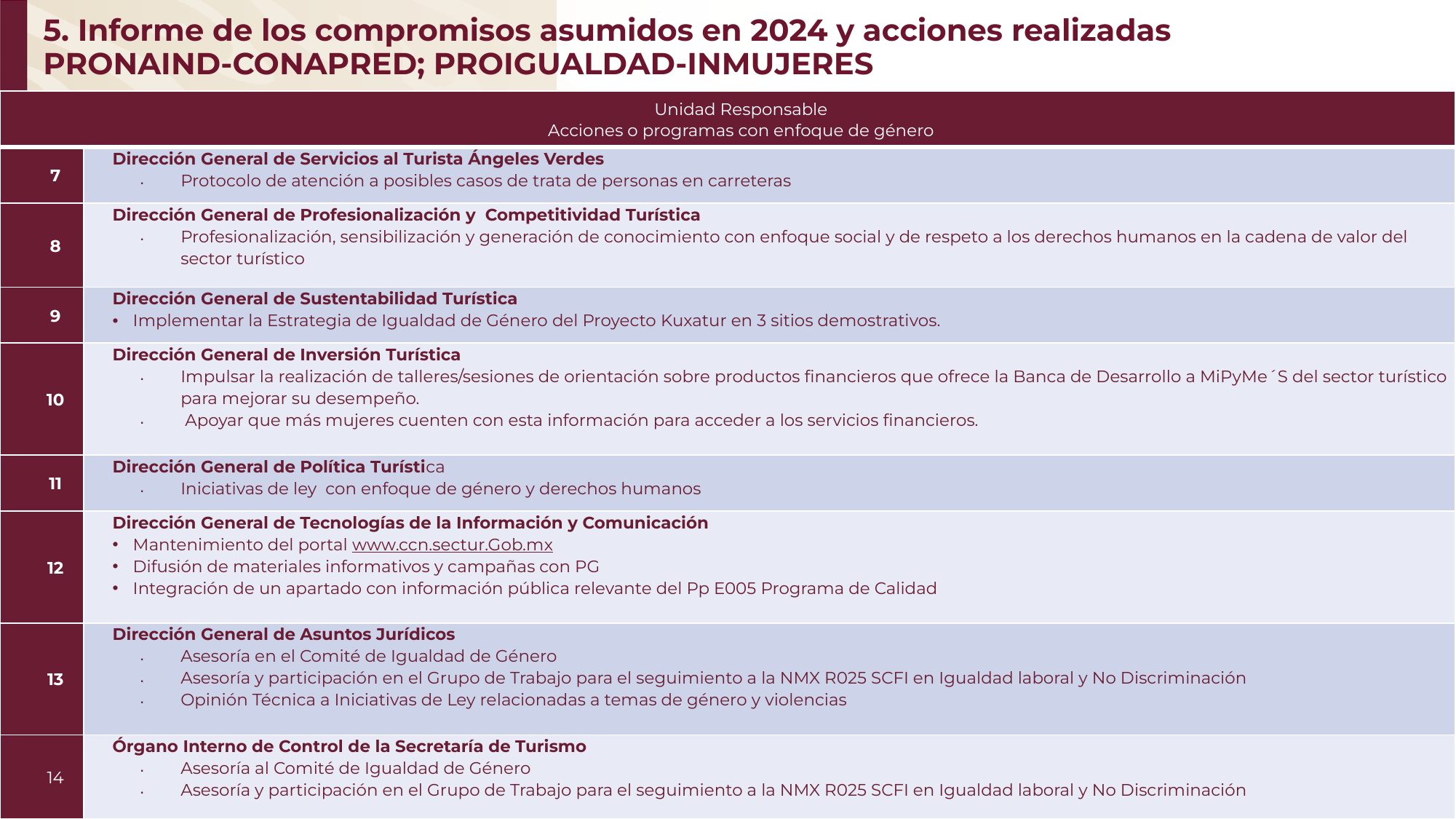

5. Informe de los compromisos asumidos en 2024 y acciones realizadas
PRONAIND-CONAPRED; PROIGUALDAD-INMUJERES
| Unidad Responsable Acciones o programas con enfoque de género |  |
| --- | --- |
| 7 | Dirección General de Servicios al Turista Ángeles Verdes Protocolo de atención a posibles casos de trata de personas en carreteras |
| 8 | Dirección General de Profesionalización y Competitividad Turística Profesionalización, sensibilización y generación de conocimiento con enfoque social y de respeto a los derechos humanos en la cadena de valor del sector turístico |
| 9 | Dirección General de Sustentabilidad Turística Implementar la Estrategia de Igualdad de Género del Proyecto Kuxatur en 3 sitios demostrativos. |
| 10 | Dirección General de Inversión Turística Impulsar la realización de talleres/sesiones de orientación sobre productos financieros que ofrece la Banca de Desarrollo a MiPyMe´S del sector turístico para mejorar su desempeño. Apoyar que más mujeres cuenten con esta información para acceder a los servicios financieros. |
| 11 | Dirección General de Política Turística Iniciativas de ley con enfoque de género y derechos humanos |
| 12 | Dirección General de Tecnologías de la Información y Comunicación Mantenimiento del portal www.ccn.sectur.Gob.mx Difusión de materiales informativos y campañas con PG Integración de un apartado con información pública relevante del Pp E005 Programa de Calidad |
| 13 | Dirección General de Asuntos Jurídicos Asesoría en el Comité de Igualdad de Género Asesoría y participación en el Grupo de Trabajo para el seguimiento a la NMX R025 SCFI en Igualdad laboral y No Discriminación Opinión Técnica a Iniciativas de Ley relacionadas a temas de género y violencias |
| 14 | Órgano Interno de Control de la Secretaría de Turismo Asesoría al Comité de Igualdad de Género Asesoría y participación en el Grupo de Trabajo para el seguimiento a la NMX R025 SCFI en Igualdad laboral y No Discriminación |